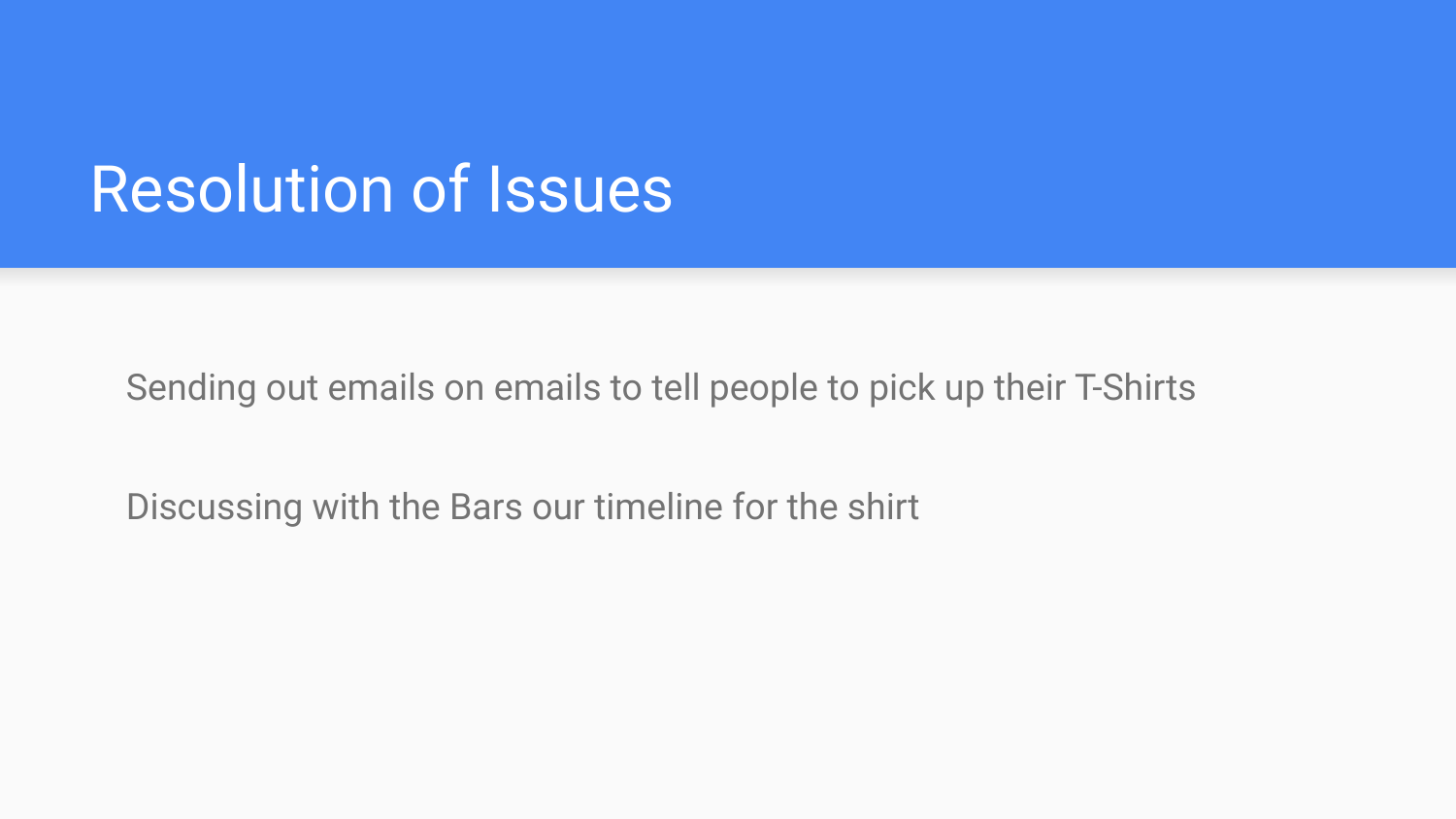

# Resolution of Issues
Sending out emails on emails to tell people to pick up their T-Shirts
Discussing with the Bars our timeline for the shirt